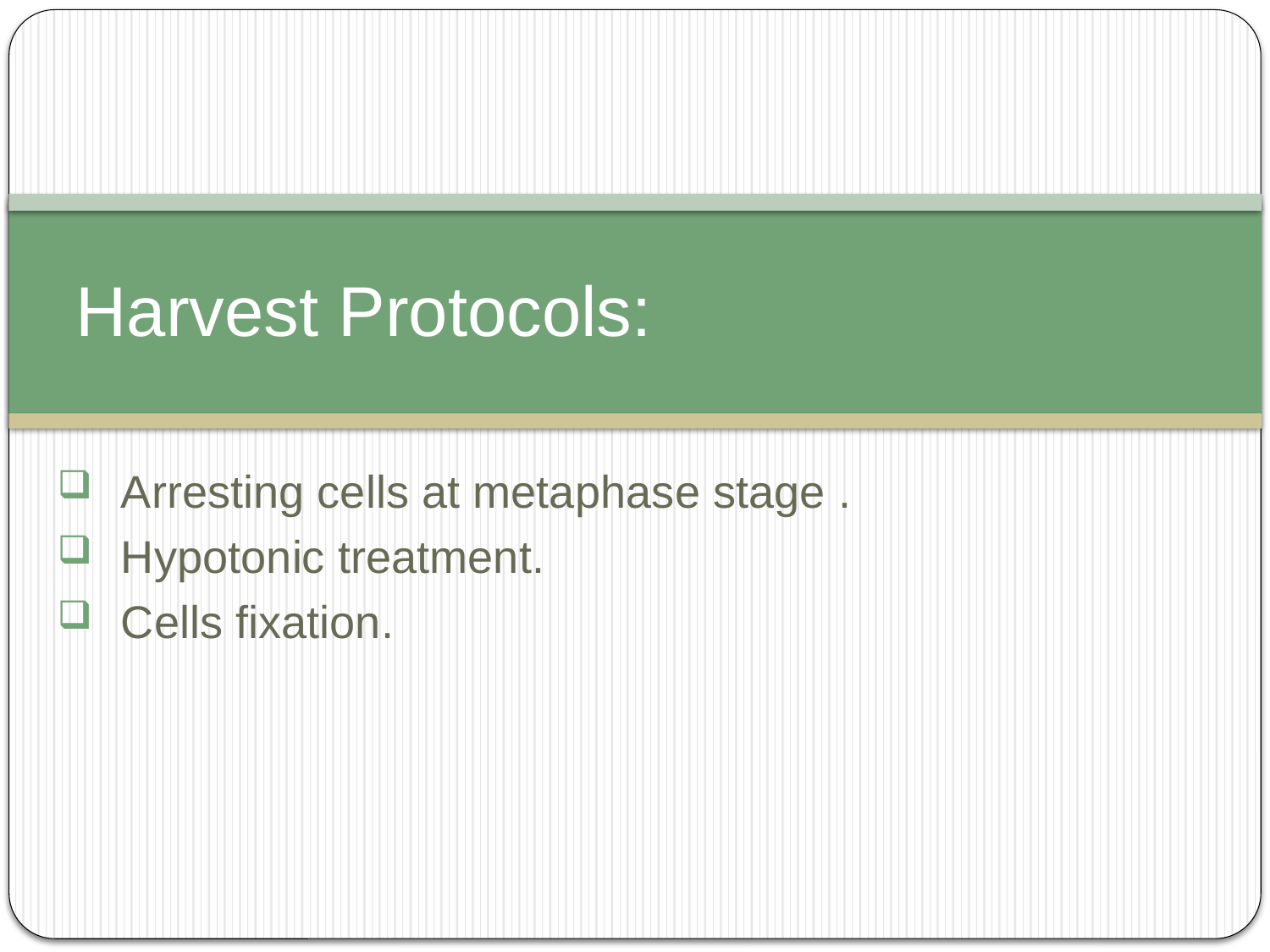

# Harvest Protocols:
Arresting cells at metaphase stage .
Hypotonic treatment.
Cells fixation.